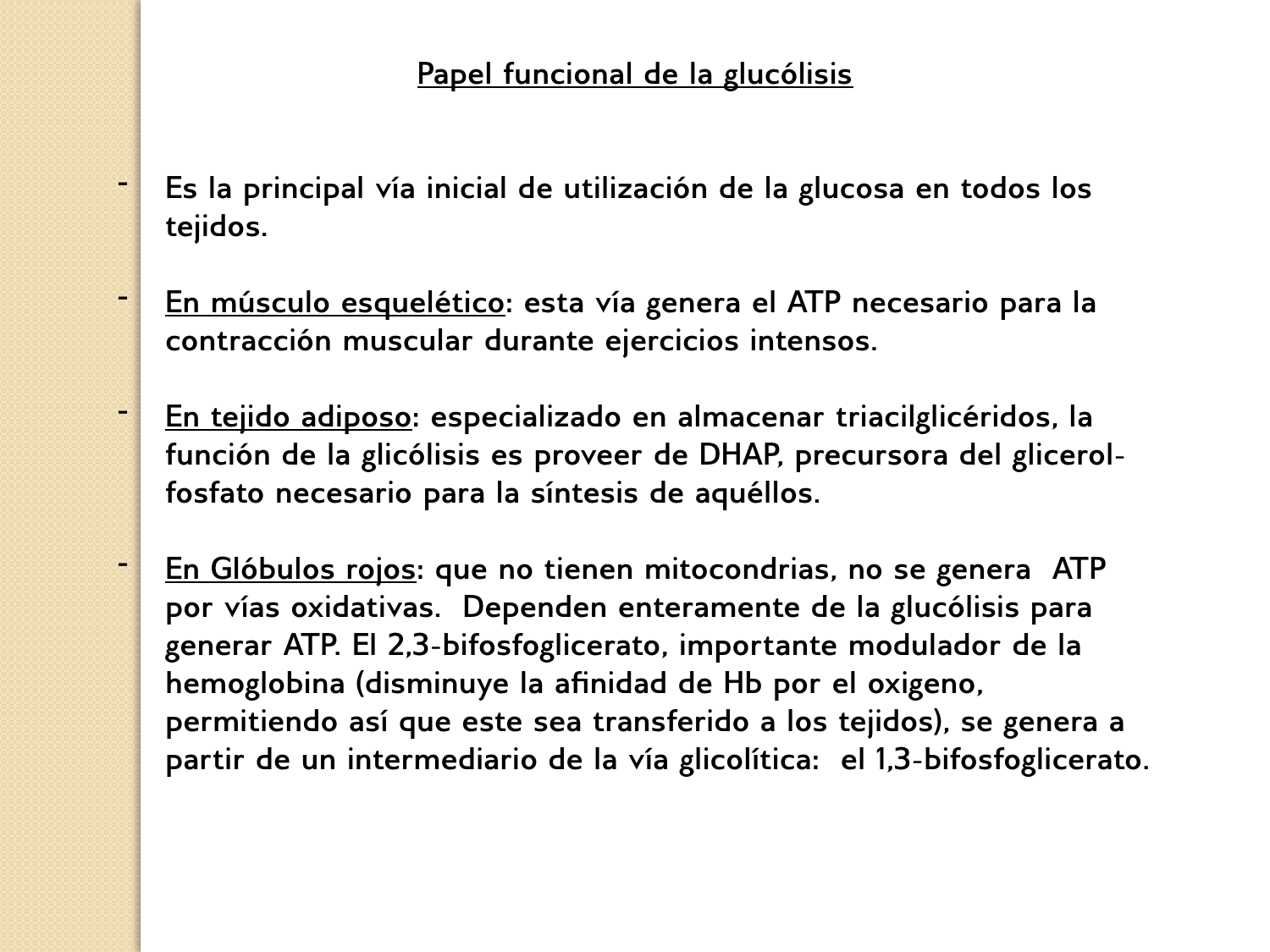

Papel funcional de la glucólisis

Es la principal vía inicial de utilización de la glucosa en todos los tejidos.

En músculo esquelético: esta vía genera el ATP necesario para la contracción muscular durante ejercicios intensos.

En tejido adiposo: especializado en almacenar triacilglicéridos, la función de la glicólisis es proveer de DHAP, precursora del glicerol-fosfato necesario para la síntesis de aquéllos.

En Glóbulos rojos: que no tienen mitocondrias, no se genera  ATP por vías oxidativas.  Dependen enteramente de la glucólisis para generar ATP. El 2,3-bifosfoglicerato, importante modulador de la hemoglobina (disminuye la afinidad de Hb por el oxigeno, permitiendo así que este sea transferido a los tejidos), se genera a partir de un intermediario de la vía glicolítica:  el 1,3-bifosfoglicerato.